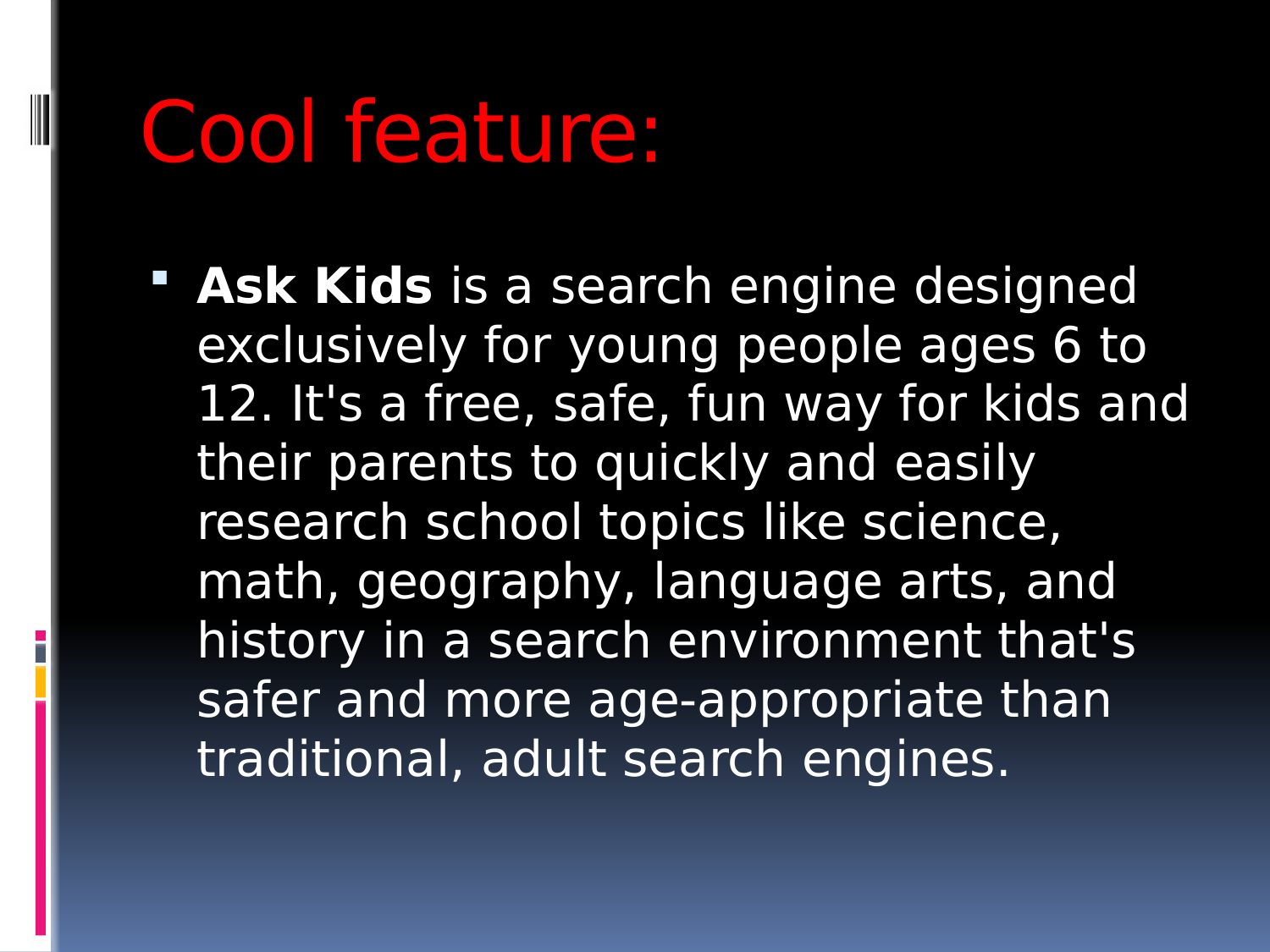

# Cool feature:
Ask Kids is a search engine designed exclusively for young people ages 6 to 12. It's a free, safe, fun way for kids and their parents to quickly and easily research school topics like science, math, geography, language arts, and history in a search environment that's safer and more age-appropriate than traditional, adult search engines.